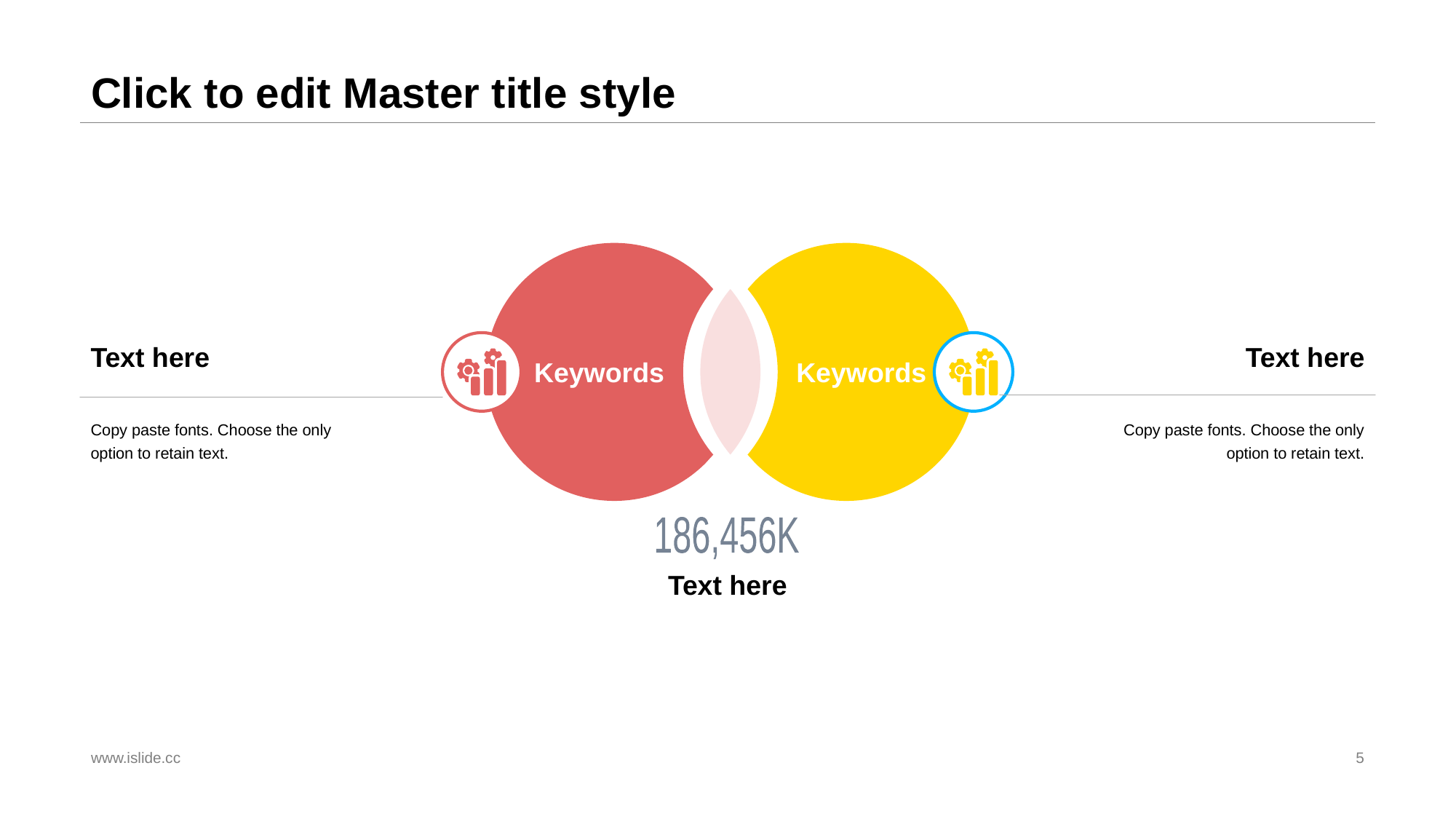

# Click to edit Master title style
Keywords
Keywords

Text here
Text here

Copy paste fonts. Choose the only option to retain text.
Copy paste fonts. Choose the only option to retain text.
186,456K
Text here
www.islide.cc
5